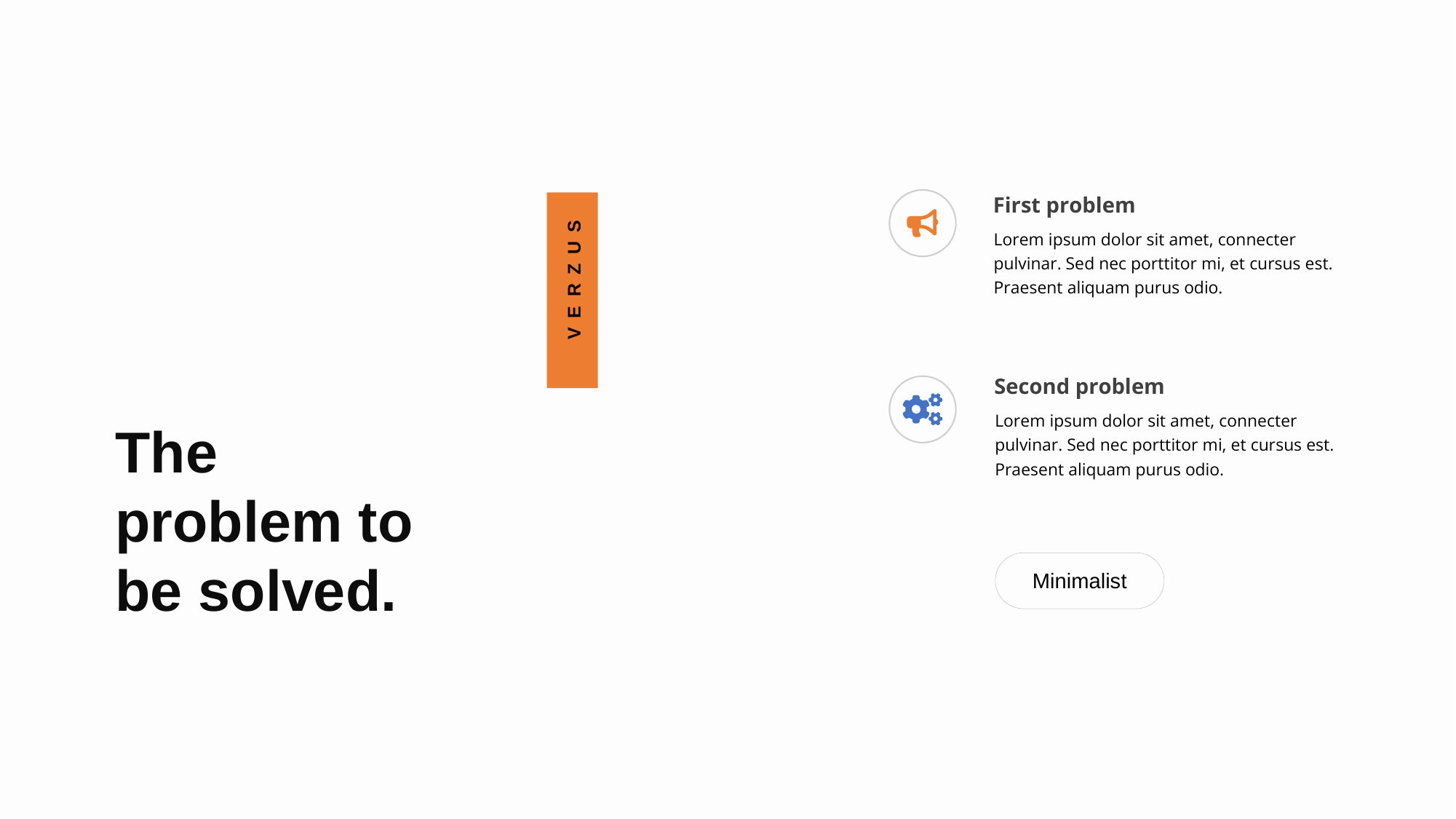

First problem

Lorem ipsum dolor sit amet, connecter pulvinar. Sed nec porttitor mi, et cursus est. Praesent aliquam purus odio.
VERZUS
Second problem

Lorem ipsum dolor sit amet, connecter pulvinar. Sed nec porttitor mi, et cursus est. Praesent aliquam purus odio.
The problem to be solved.

Minimalist